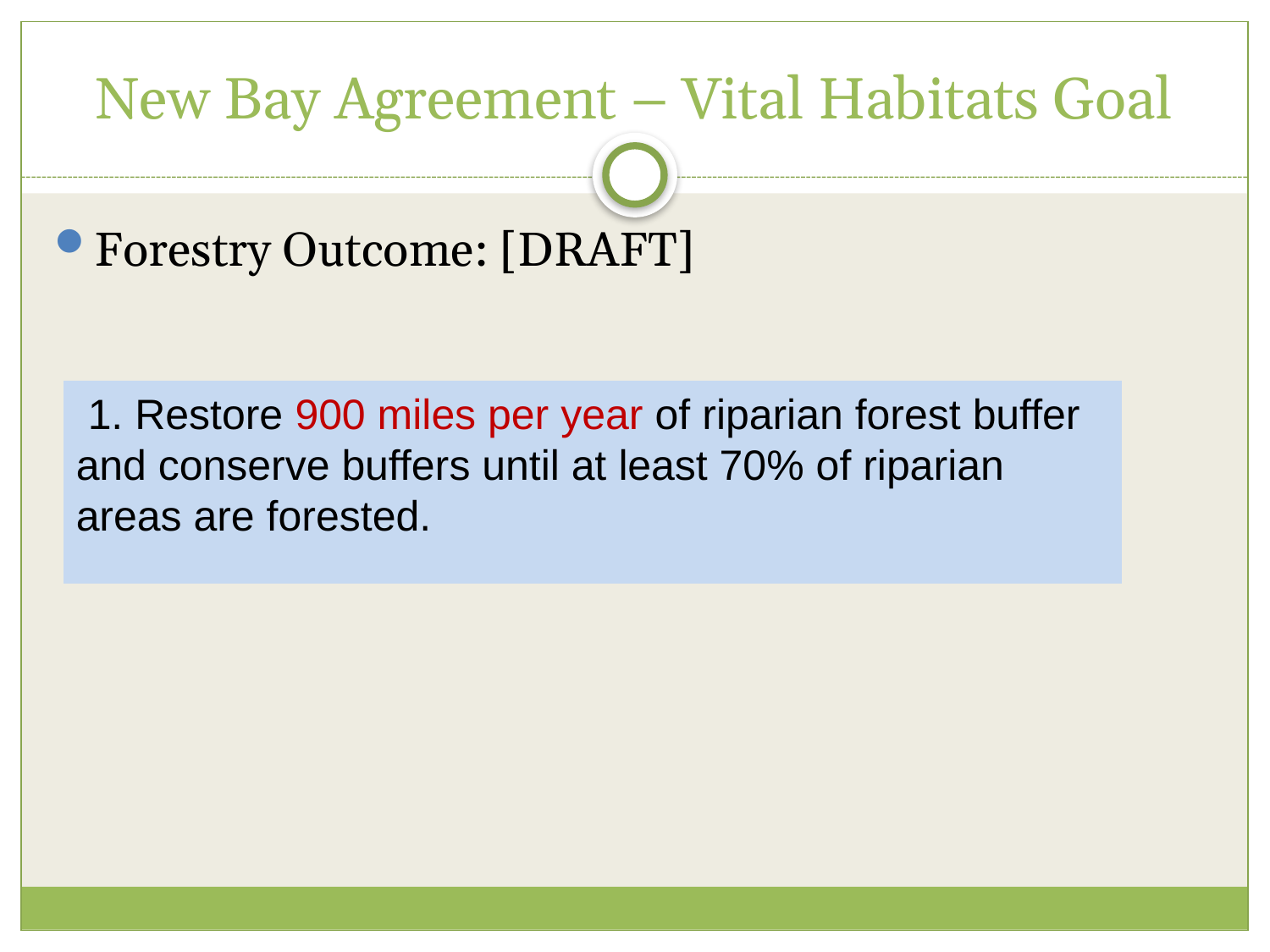

# New Bay Agreement – Vital Habitats Goal
Forestry Outcome: [DRAFT]

 1. Restore 900 miles per year of riparian forest buffer and conserve buffers until at least 70% of riparian areas are forested.